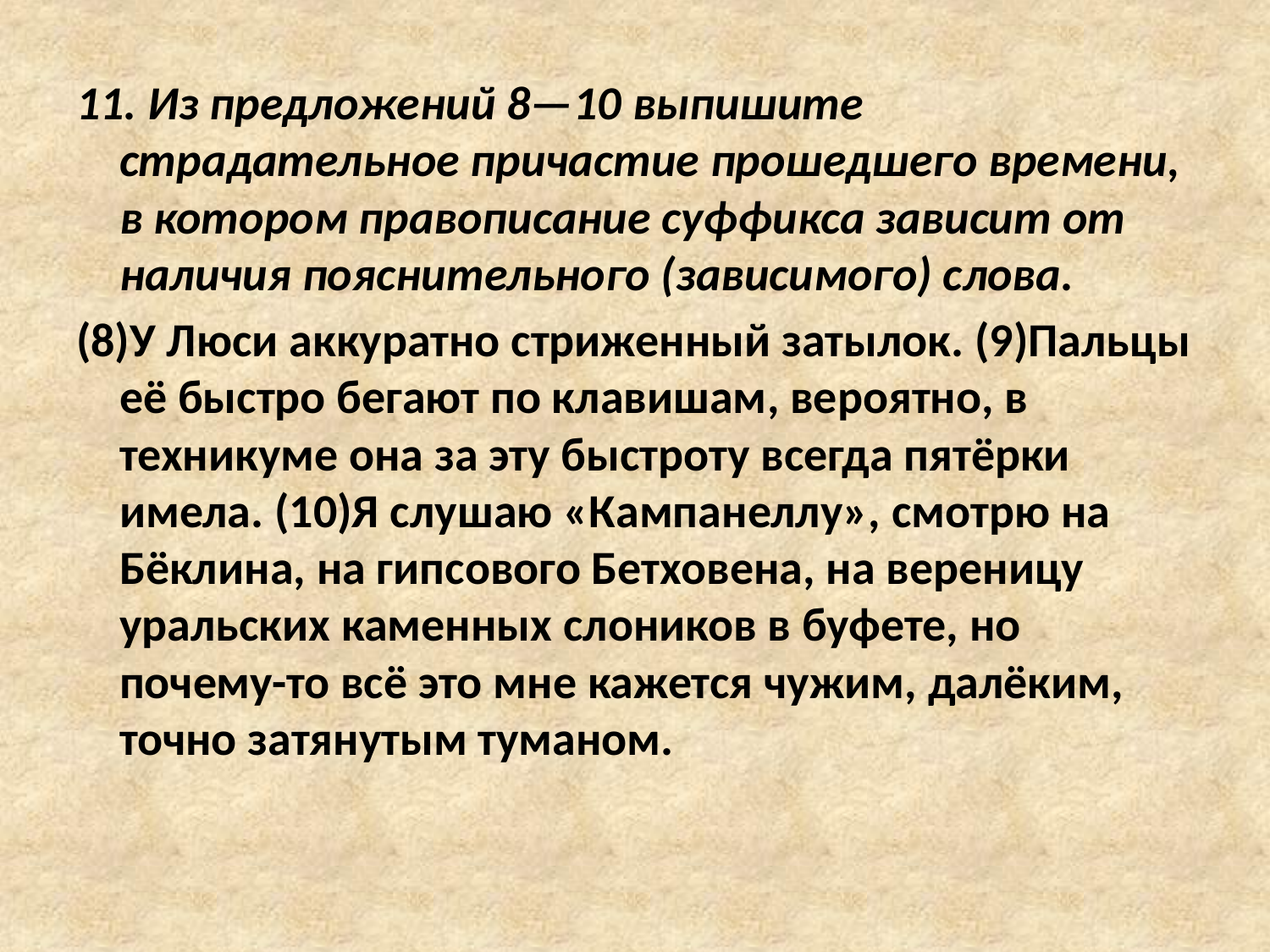

11. Из предложений 8—10 выпишите страдательное причастие прошедшего времени, в котором правописание суффикса зависит от наличия пояснительного (зависимого) слова.
(8)У Люси аккуратно стриженный затылок. (9)Пальцы её быстро бегают по клавишам, вероятно, в техникуме она за эту быстроту всегда пятёрки имела. (10)Я слушаю «Кампанеллу», смотрю на Бёклина, на гипсового Бетховена, на вереницу уральских каменных слоников в буфете, но почему-то всё это мне кажется чужим, далёким, точно затянутым туманом.